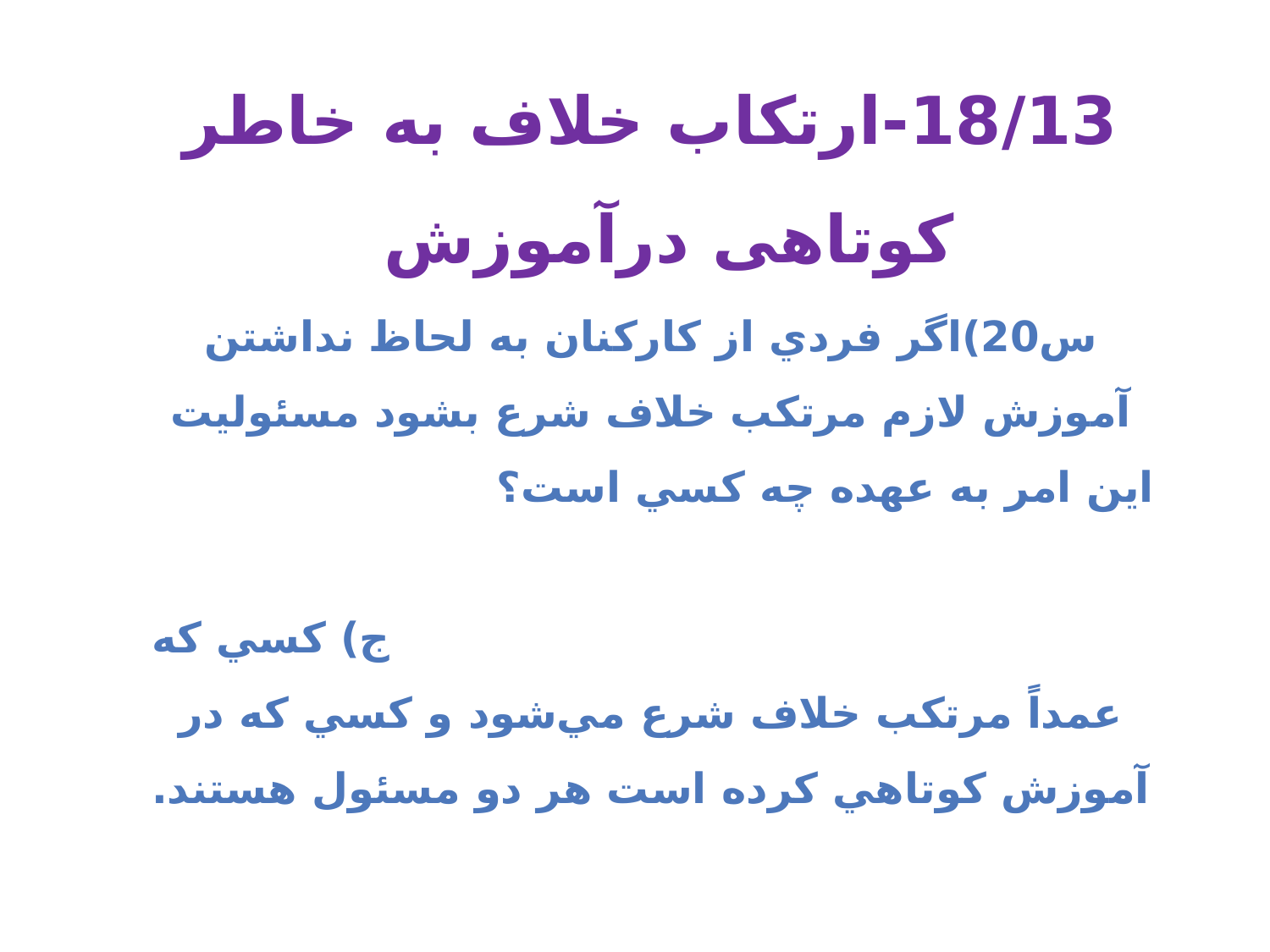

18/13-ارتکاب خلاف به خاطر کوتاهی درآموزش
س20)اگر فردي از كاركنان به لحاظ نداشتن آموزش لازم مرتكب خلاف شرع بشود مسئوليت اين امر به عهده چه كسي است؟                                                                                                                                                   ج) كسي كه عمداً مرتكب خلاف شرع مي‌شود و كسي كه در آموزش كوتاهي كرده است هر دو مسئول هستند.